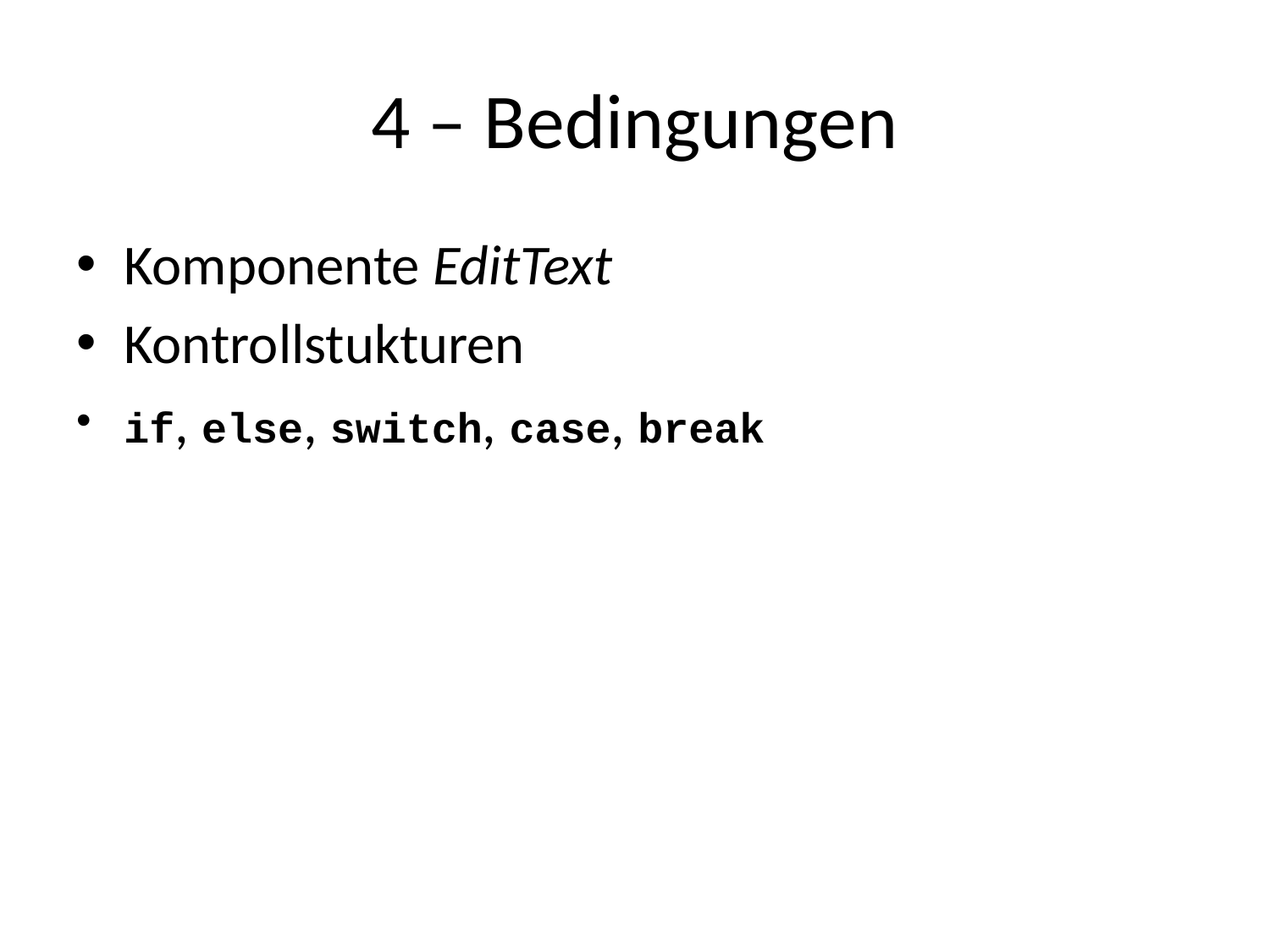

# 4 – Bedingungen
Komponente EditText
Kontrollstukturen
if, else, switch, case, break